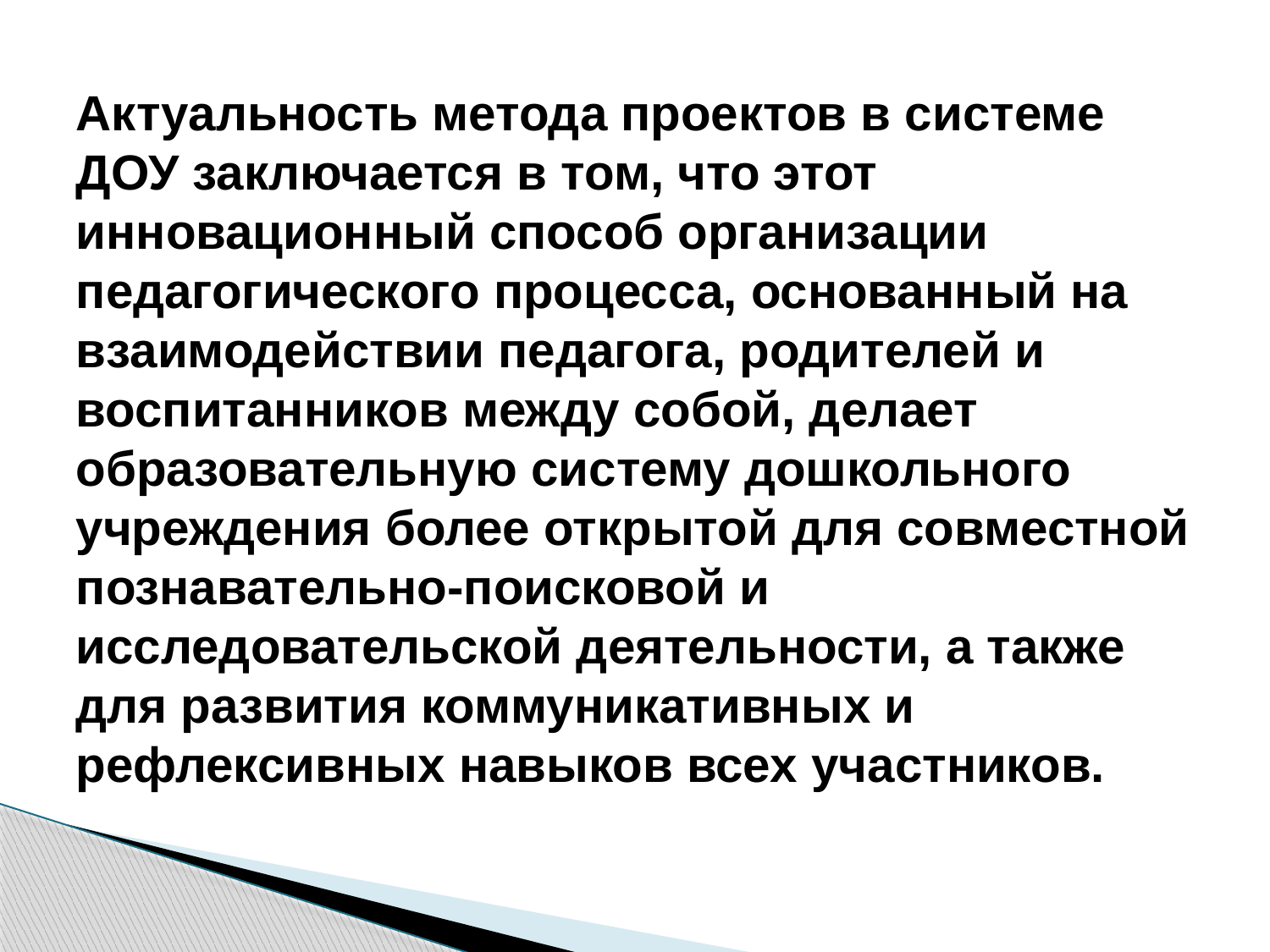

# Актуальность метода проектов в системе ДОУ заключается в том, что этот инновационный способ организации педагогического процесса, основанный на взаимодействии педагога, родителей и воспитанников между собой, делает образовательную систему дошкольного учреждения более открытой для совместной познавательно-поисковой и исследовательской деятельности, а также для развития коммуникативных и рефлексивных навыков всех участников.